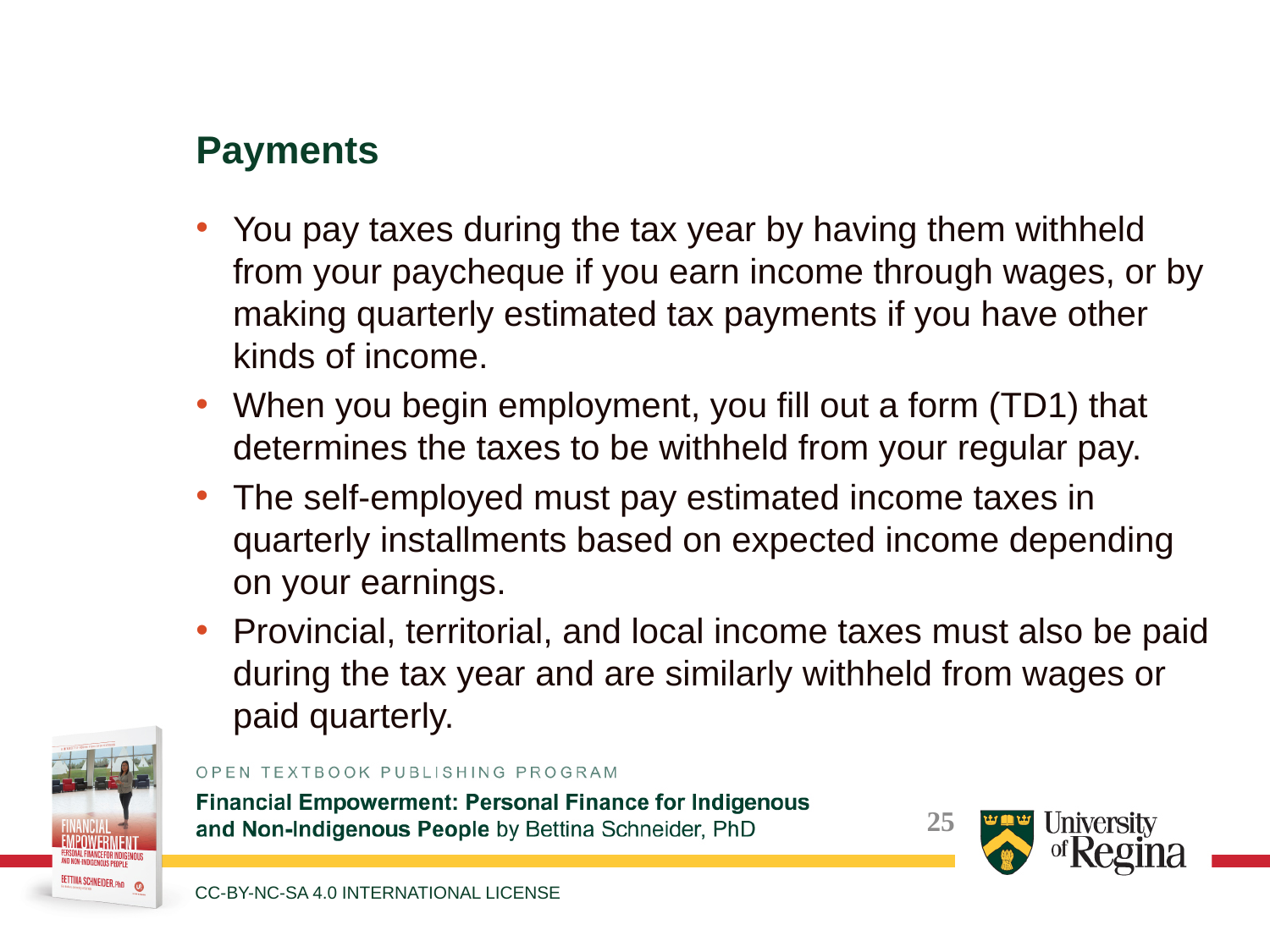

Payments
You pay taxes during the tax year by having them withheld from your paycheque if you earn income through wages, or by making quarterly estimated tax payments if you have other kinds of income.
When you begin employment, you fill out a form (TD1) that determines the taxes to be withheld from your regular pay.
The self-employed must pay estimated income taxes in quarterly installments based on expected income depending on your earnings.
Provincial, territorial, and local income taxes must also be paid during the tax year and are similarly withheld from wages or paid quarterly.

CC-BY-NC-SA 4.0 INTERNATIONAL LICENSE